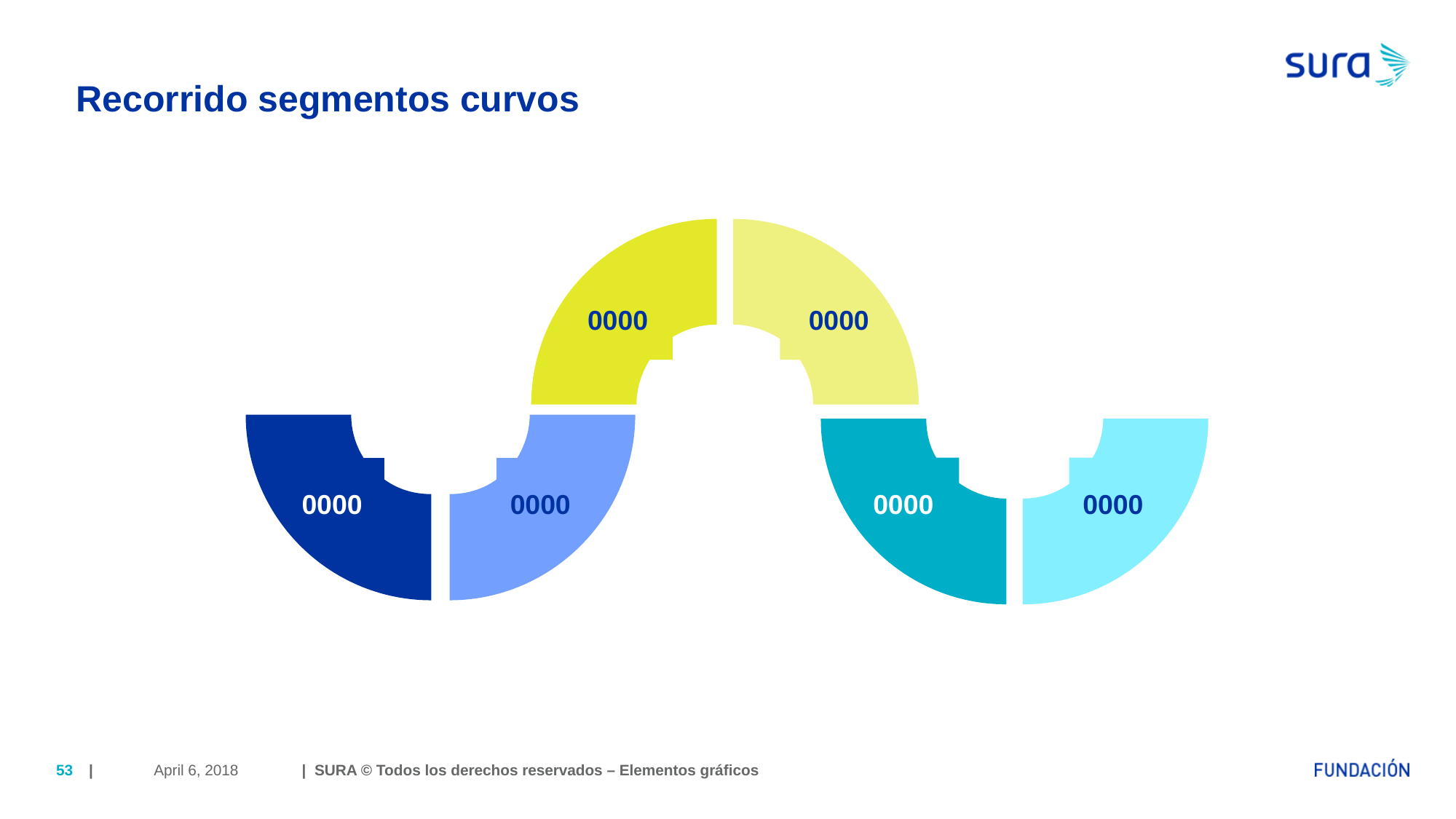

# Recorrido segmentos curvos

0000
0000

0000
0000
0000
0000
April 6, 2018
53
|                                                  |  SURA © Todos los derechos reservados – Elementos gráficos